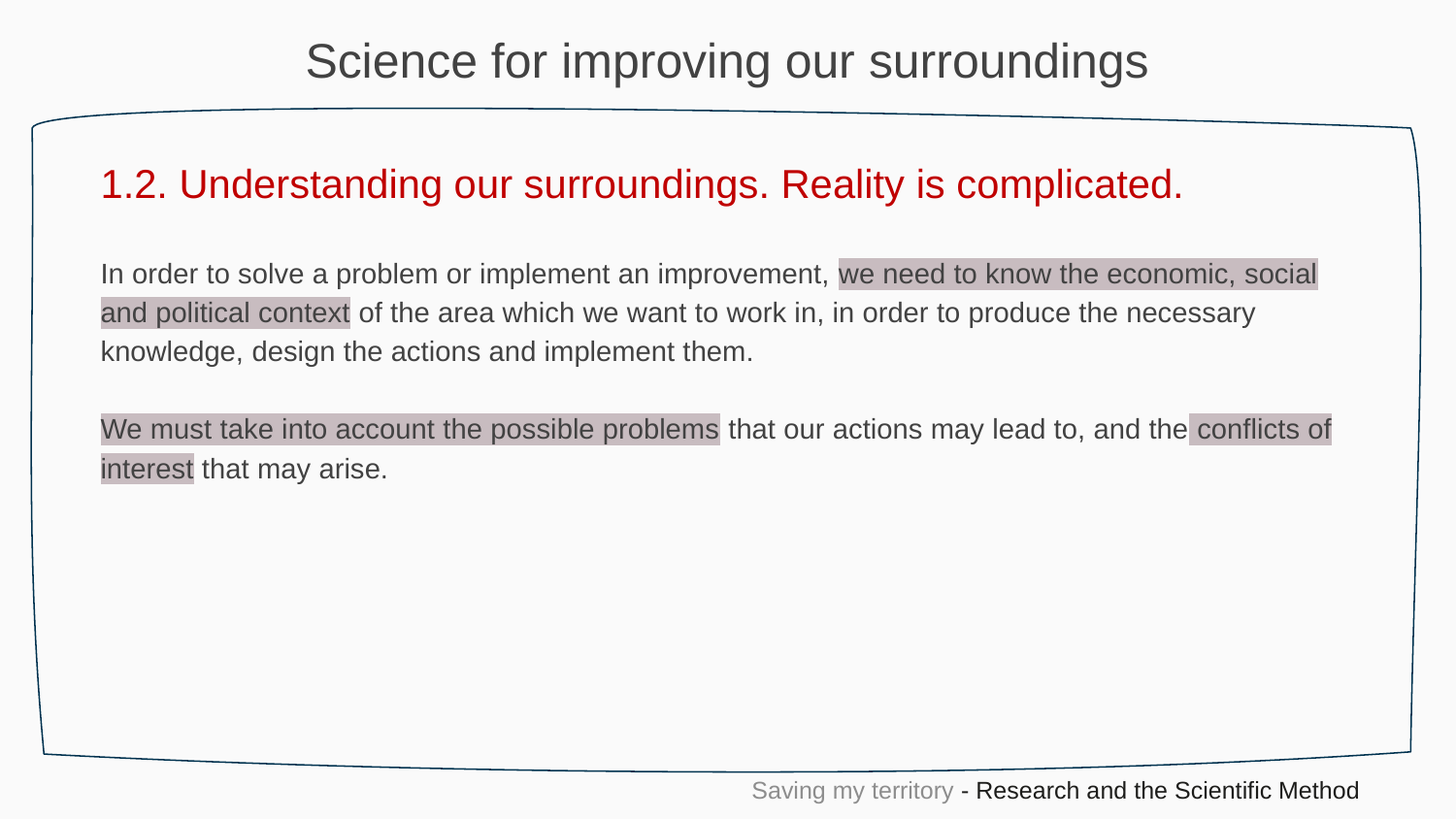

Science for improving our surroundings

1.2. Understanding our surroundings. Reality is complicated.
In order to solve a problem or implement an improvement, we need to know the economic, social and political context of the area which we want to work in, in order to produce the necessary knowledge, design the actions and implement them.

We must take into account the possible problems that our actions may lead to, and the conflicts of interest that may arise.

Saving my territory - Research and the Scientific Method